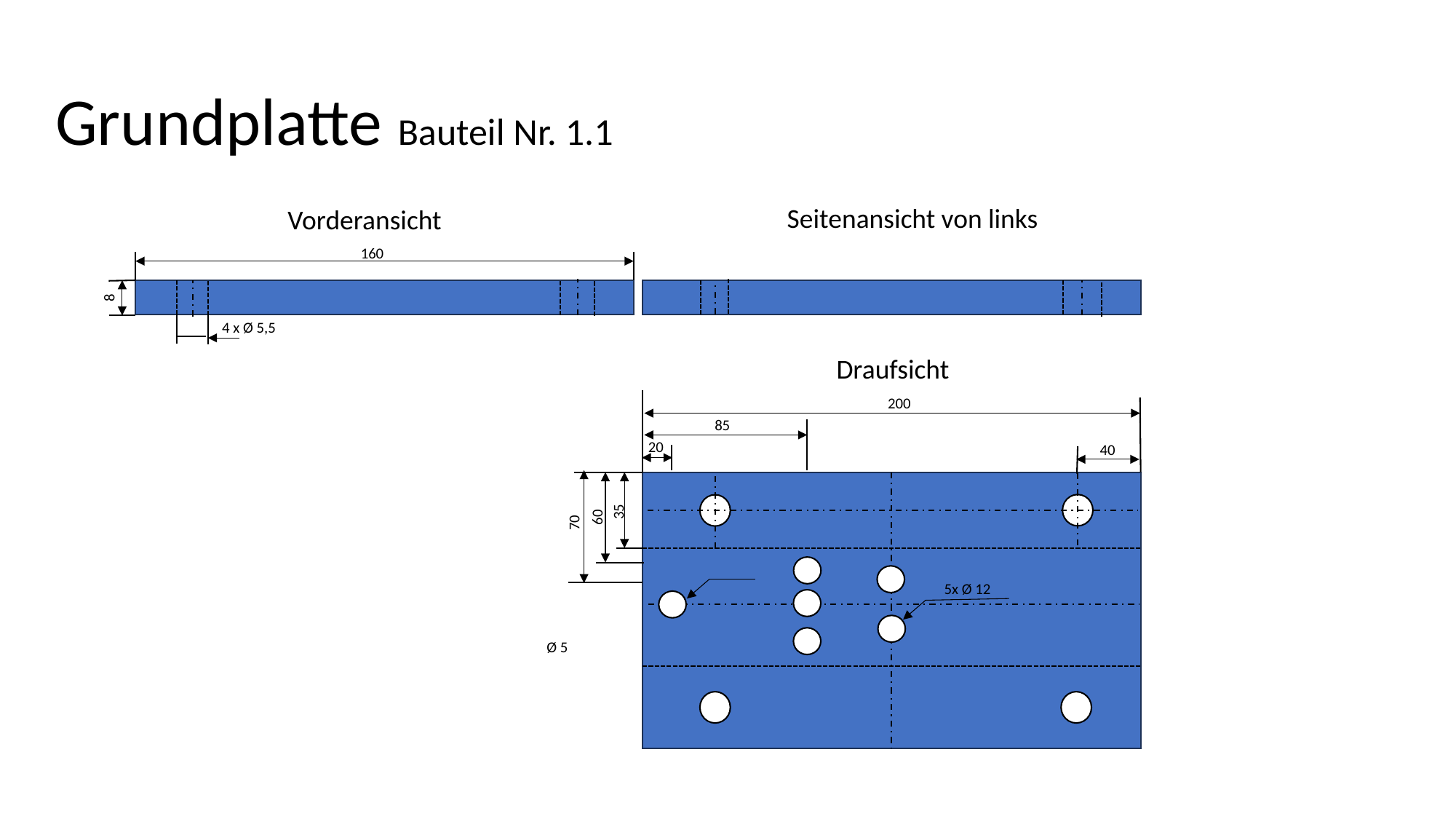

# Grundplatte Bauteil Nr. 1.1
Seitenansicht von links
Vorderansicht
160
8

4 x Ø 5,5
Draufsicht
200
85
20
40

35
60
70

5x Ø 12

Ø 5